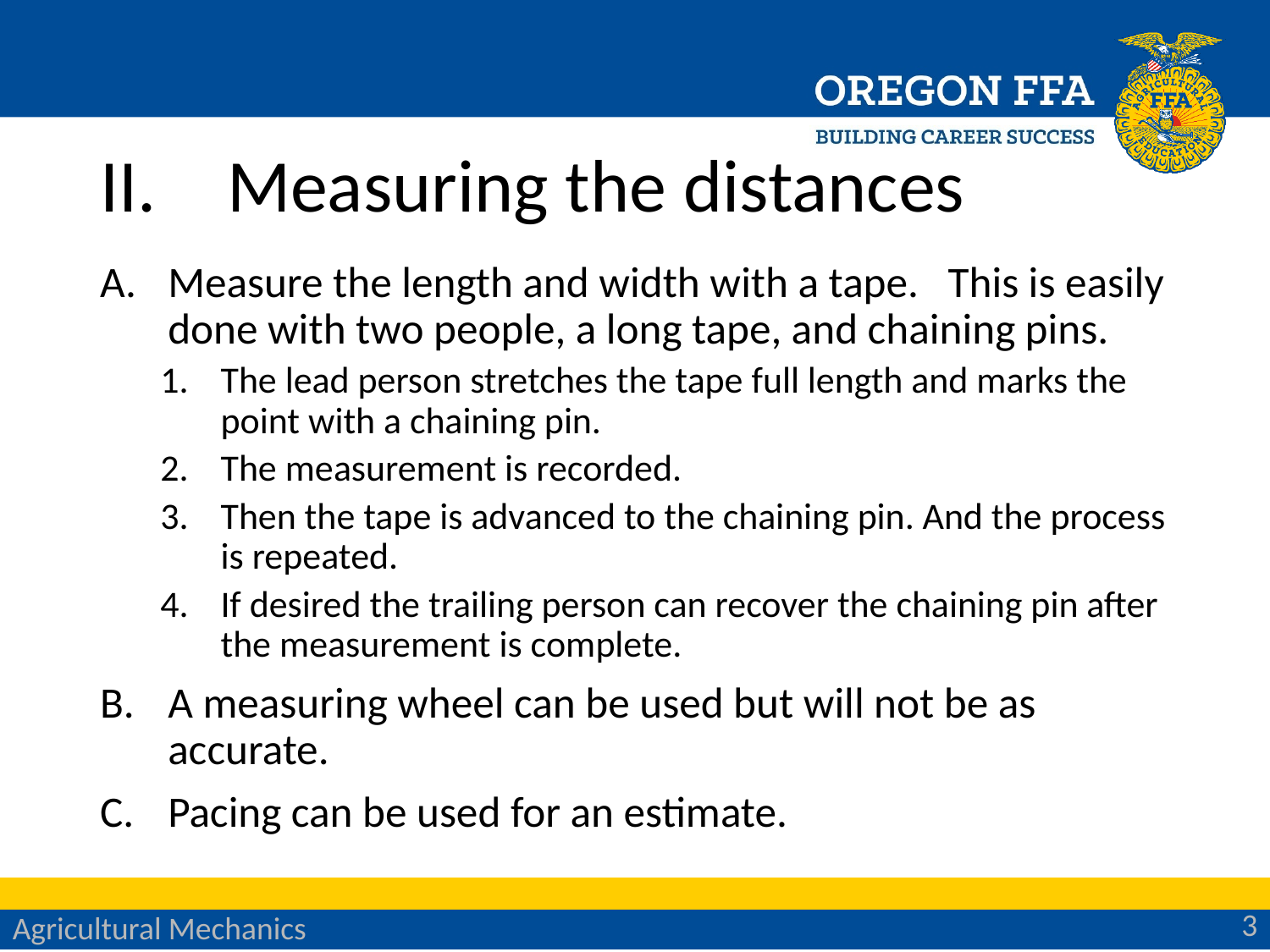

# Measuring the distances
Measure the length and width with a tape.   This is easily done with two people, a long tape, and chaining pins.
The lead person stretches the tape full length and marks the point with a chaining pin.
The measurement is recorded.
Then the tape is advanced to the chaining pin. And the process is repeated.
If desired the trailing person can recover the chaining pin after the measurement is complete.
A measuring wheel can be used but will not be as accurate.
Pacing can be used for an estimate.
3
Agricultural Mechanics